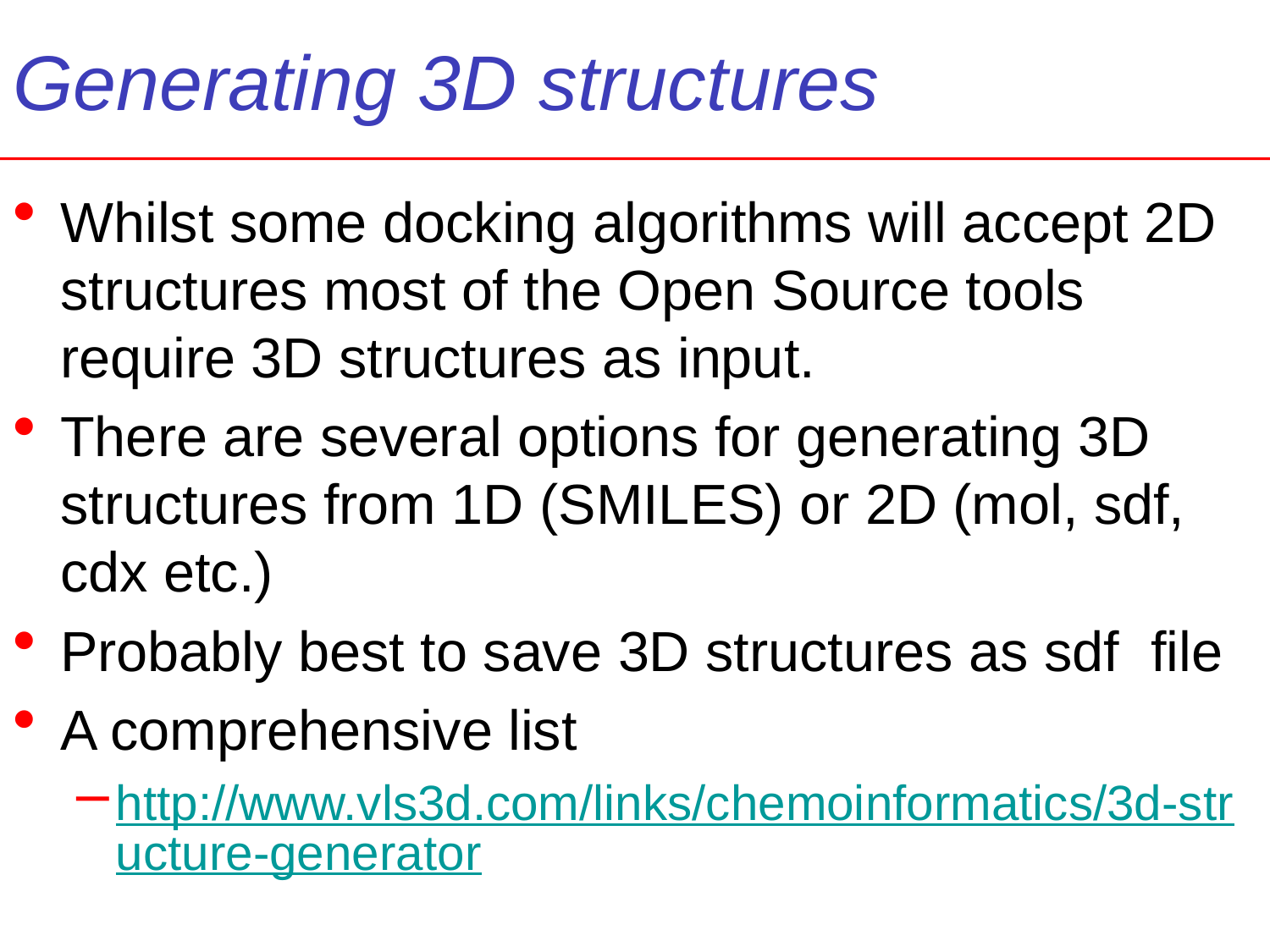

# Generating 3D structures
Whilst some docking algorithms will accept 2D structures most of the Open Source tools require 3D structures as input.
There are several options for generating 3D structures from 1D (SMILES) or 2D (mol, sdf, cdx etc.)
Probably best to save 3D structures as sdf  file
A comprehensive list
http://www.vls3d.com/links/chemoinformatics/3d-structure-generator